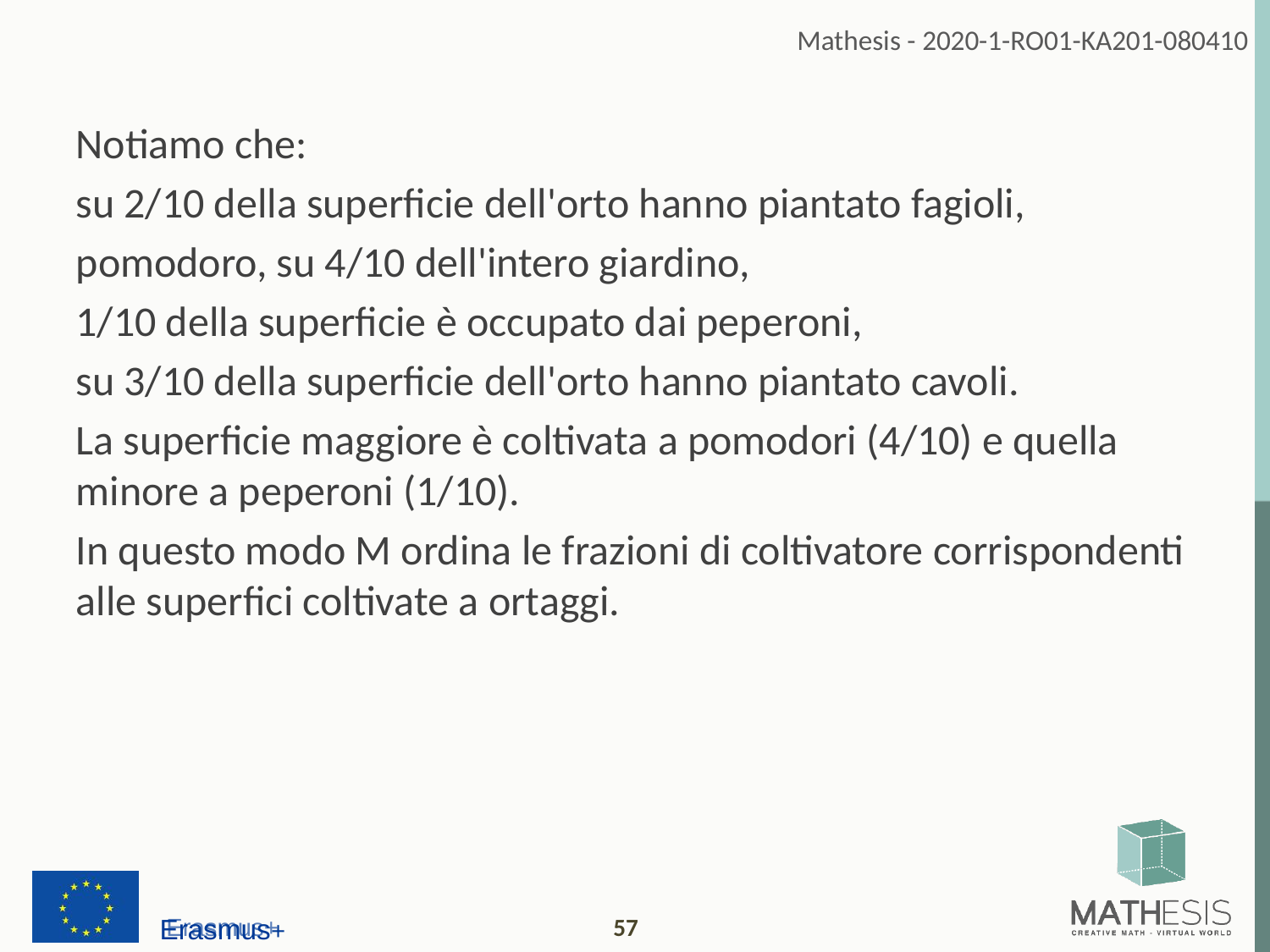

Notiamo che:
su 2/10 della superficie dell'orto hanno piantato fagioli,
pomodoro, su 4/10 dell'intero giardino,
1/10 della superficie è occupato dai peperoni,
su 3/10 della superficie dell'orto hanno piantato cavoli.
La superficie maggiore è coltivata a pomodori (4/10) e quella minore a peperoni (1/10).
In questo modo M ordina le frazioni di coltivatore corrispondenti alle superfici coltivate a ortaggi.